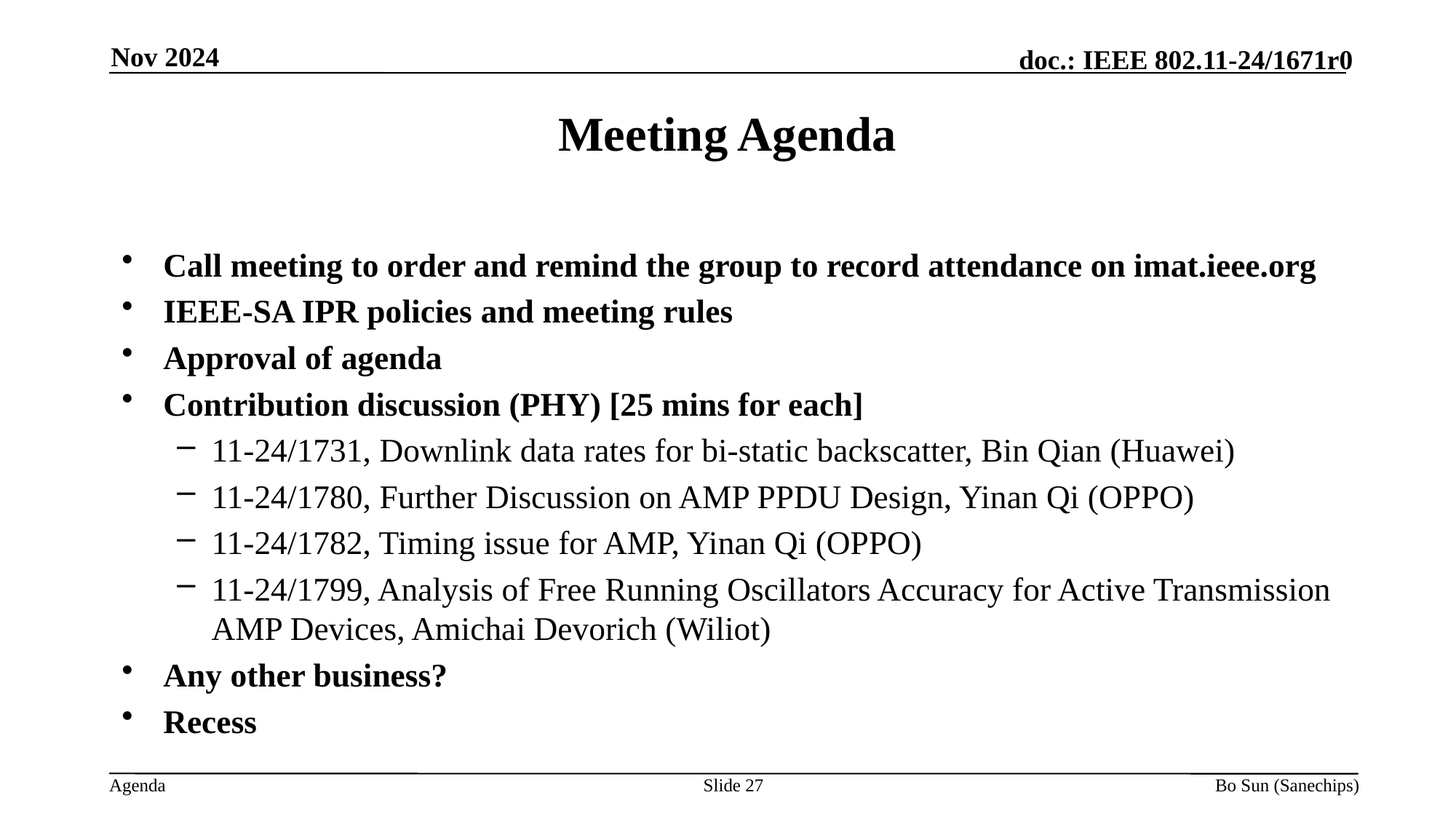

Nov 2024
Meeting Agenda
Call meeting to order and remind the group to record attendance on imat.ieee.org
IEEE-SA IPR policies and meeting rules
Approval of agenda
Contribution discussion (PHY) [25 mins for each]
11-24/1731, Downlink data rates for bi-static backscatter, Bin Qian (Huawei)
11-24/1780, Further Discussion on AMP PPDU Design, Yinan Qi (OPPO)
11-24/1782, Timing issue for AMP, Yinan Qi (OPPO)
11-24/1799, Analysis of Free Running Oscillators Accuracy for Active Transmission AMP Devices, Amichai Devorich (Wiliot)
Any other business?
Recess
Slide 27
Bo Sun (Sanechips)